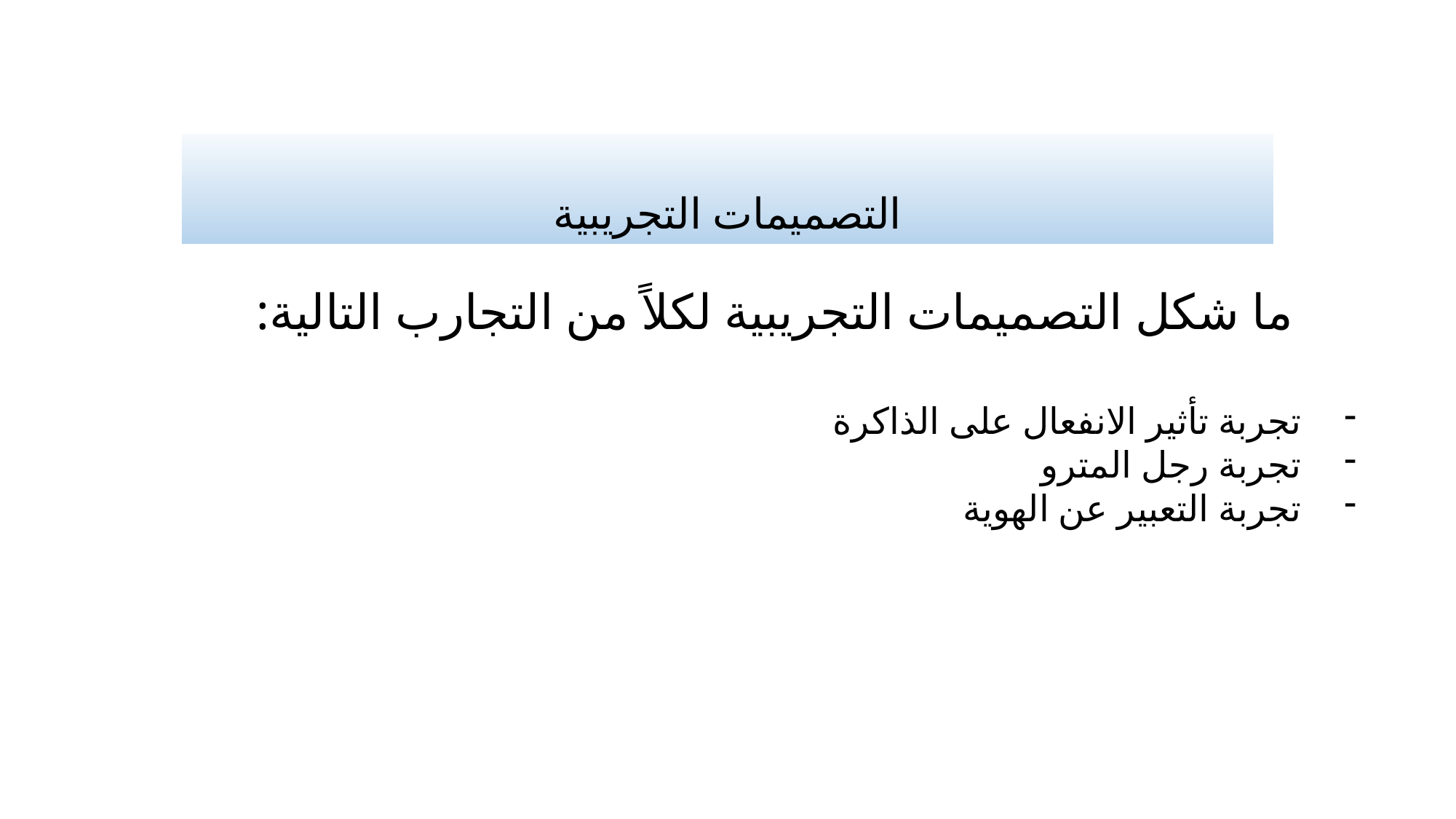

# التصميمات التجريبية
     ما شكل التصميمات التجريبية لكلاً من التجارب التالية:

تجربة تأثير الانفعال على الذاكرة
تجربة رجل المترو
تجربة التعبير عن الهوية